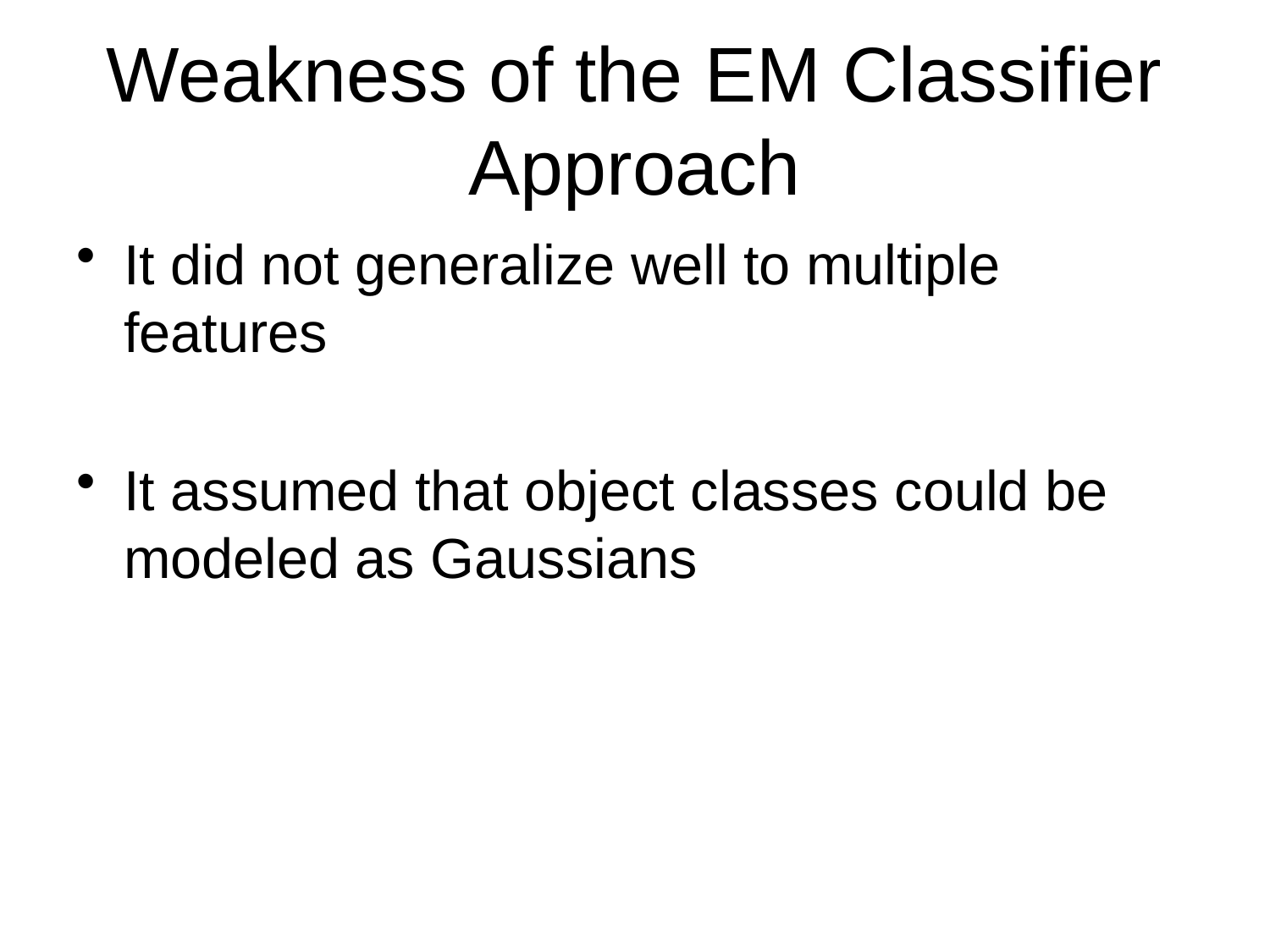

# Weakness of the EM Classifier Approach
It did not generalize well to multiple features

It assumed that object classes could be modeled as Gaussians